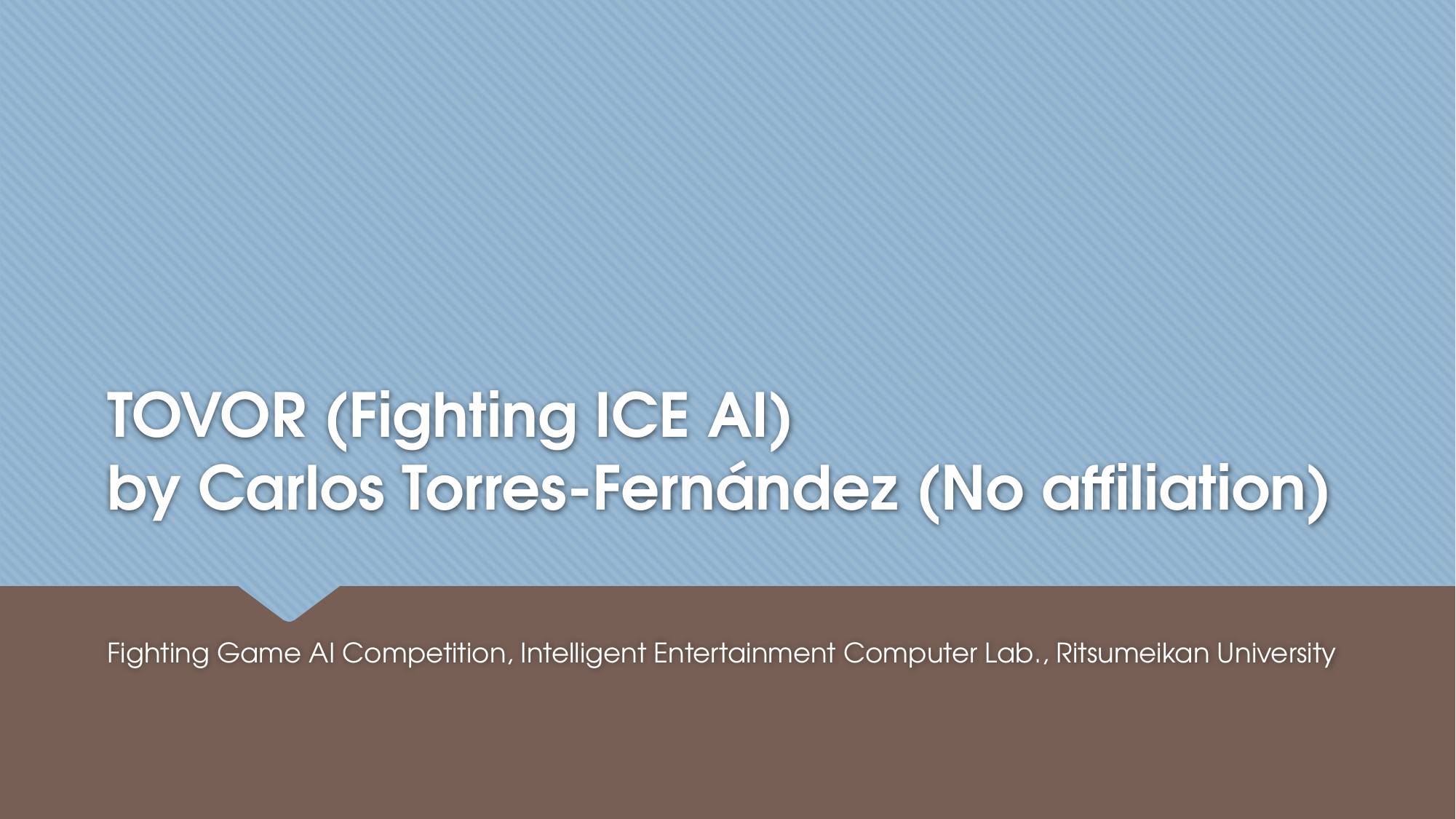

# TOVOR (Fighting ICE AI) by Carlos Torres-Fernández (No affiliation)
Fighting Game AI Competition, Intelligent Entertainment Computer Lab., Ritsumeikan University